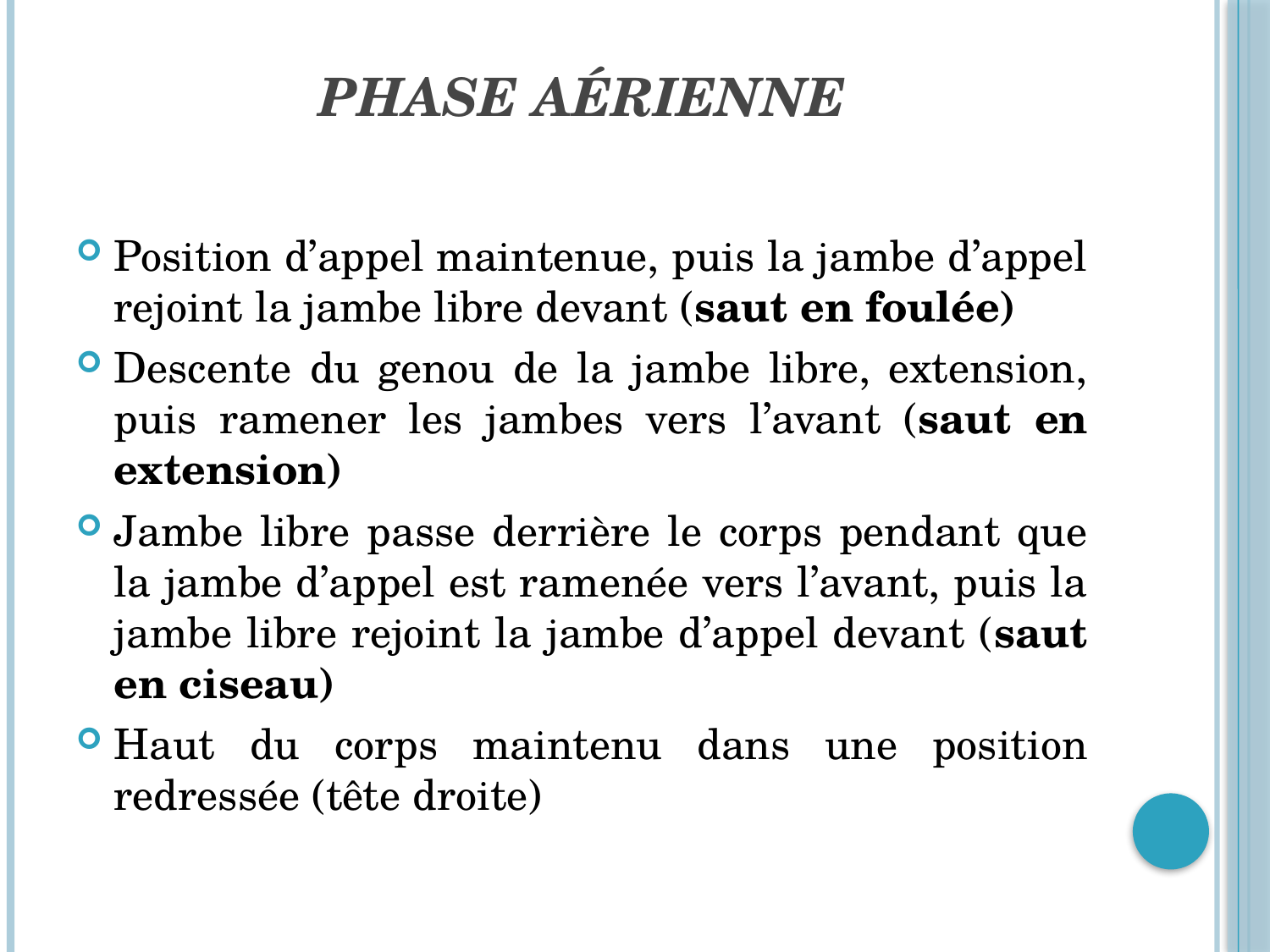

# PHASE AÉRIENNE
Position d’appel maintenue, puis la jambe d’appel rejoint la jambe libre devant (saut en foulée)
Descente du genou de la jambe libre, extension, puis ramener les jambes vers l’avant (saut en extension)
Jambe libre passe derrière le corps pendant que la jambe d’appel est ramenée vers l’avant, puis la jambe libre rejoint la jambe d’appel devant (saut en ciseau)
Haut du corps maintenu dans une position redressée (tête droite)